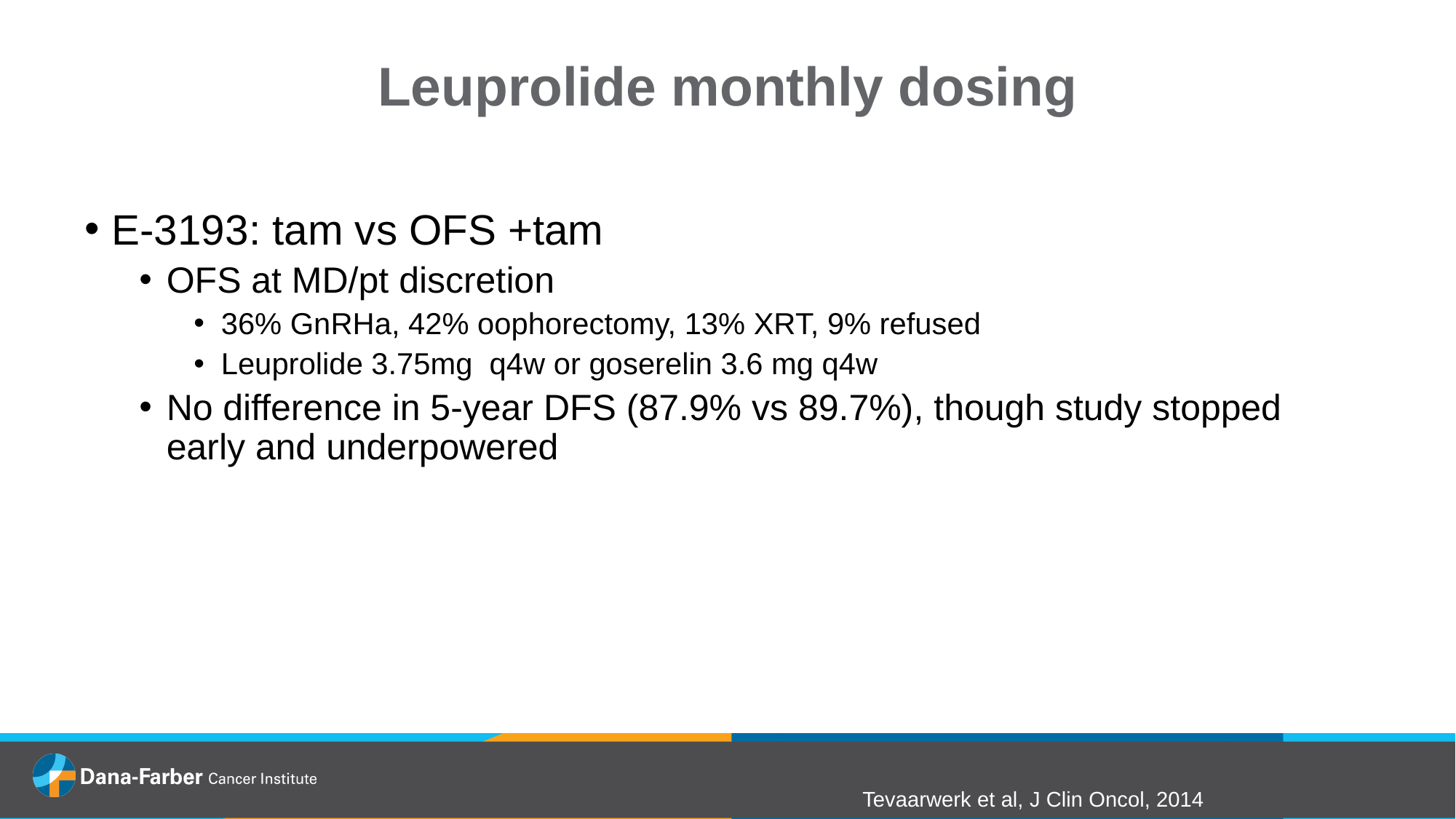

Leuprolide monthly dosing

E-3193: tam vs OFS +tam
OFS at MD/pt discretion
36% GnRHa, 42% oophorectomy, 13% XRT, 9% refused
Leuprolide 3.75mg  q4w or goserelin 3.6 mg q4w
No difference in 5-year DFS (87.9% vs 89.7%), though study stopped early and underpowered

Tevaarwerk et al, J Clin Oncol, 2014